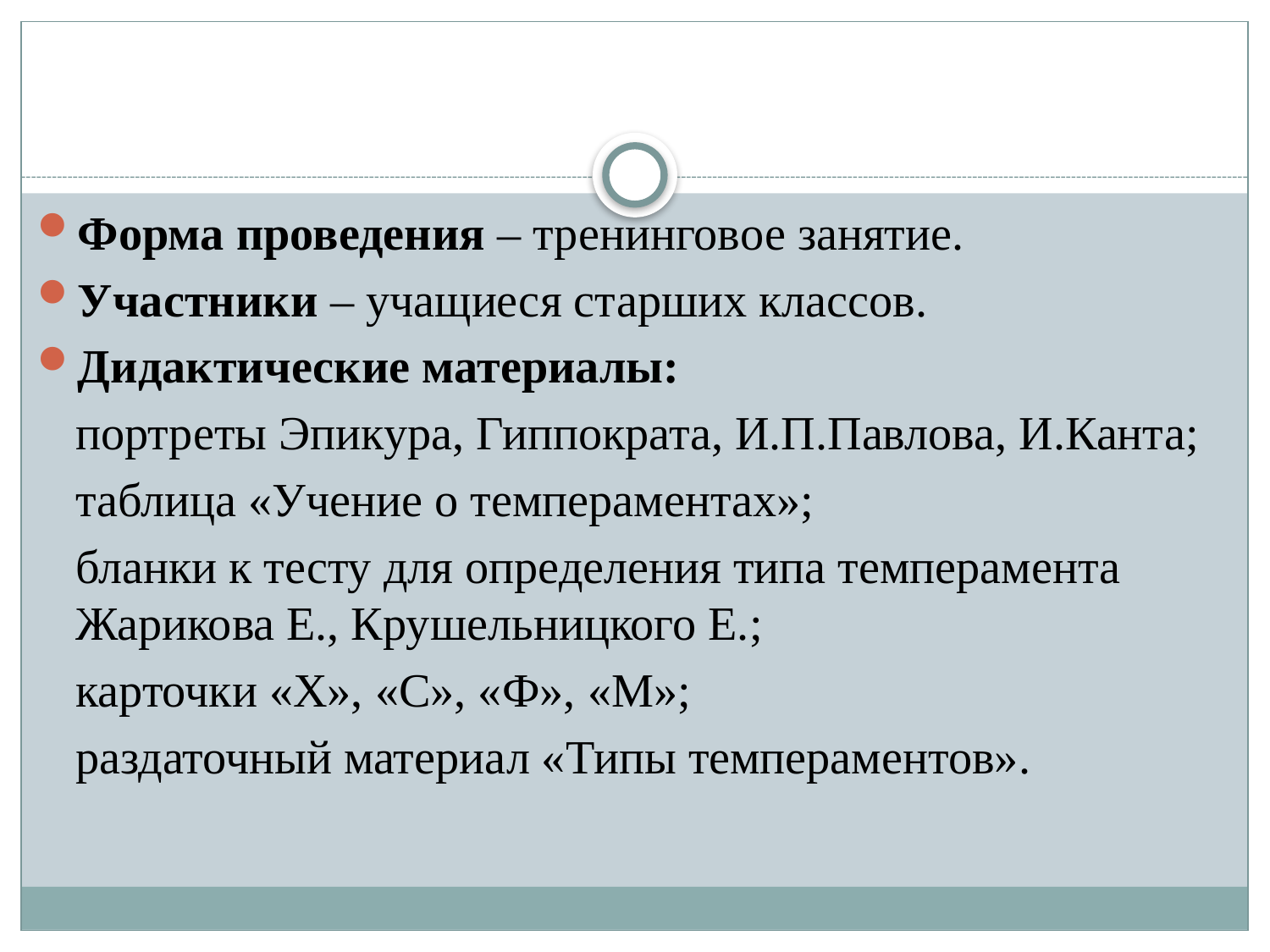

Форма проведения – тренинговое занятие.
Участники – учащиеся старших классов.
Дидактические материалы:
	портреты Эпикура, Гиппократа, И.П.Павлова, И.Канта;
	таблица «Учение о темпераментах»;
	бланки к тесту для определения типа темперамента Жарикова Е., Крушельницкого Е.;
	карточки «Х», «С», «Ф», «М»;
	раздаточный материал «Типы темпераментов».